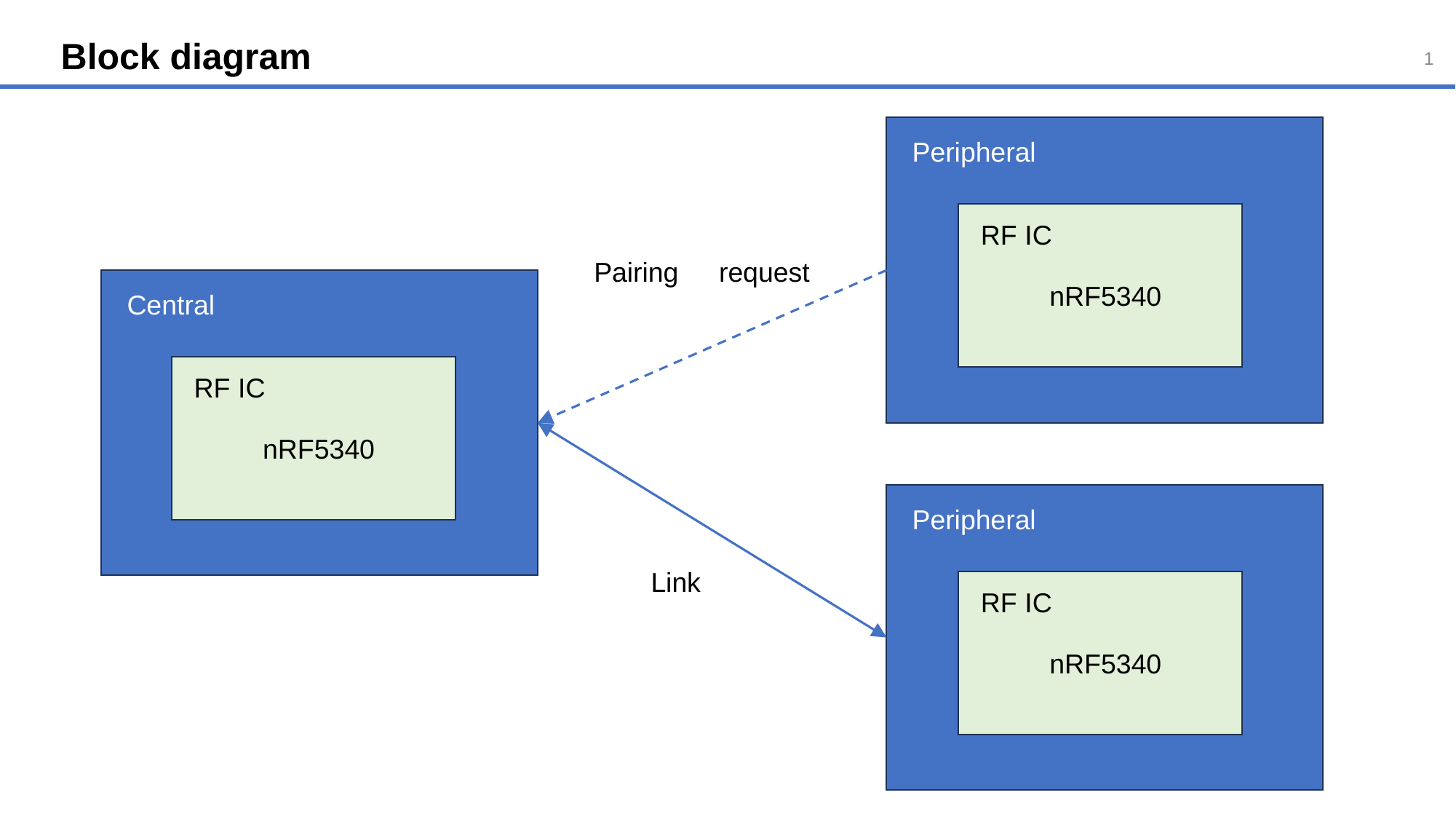

# Block diagram
1

Peripheral

RF IC
Pairing　request

nRF5340
Central

RF IC
nRF5340

Peripheral
Link

RF IC
nRF5340